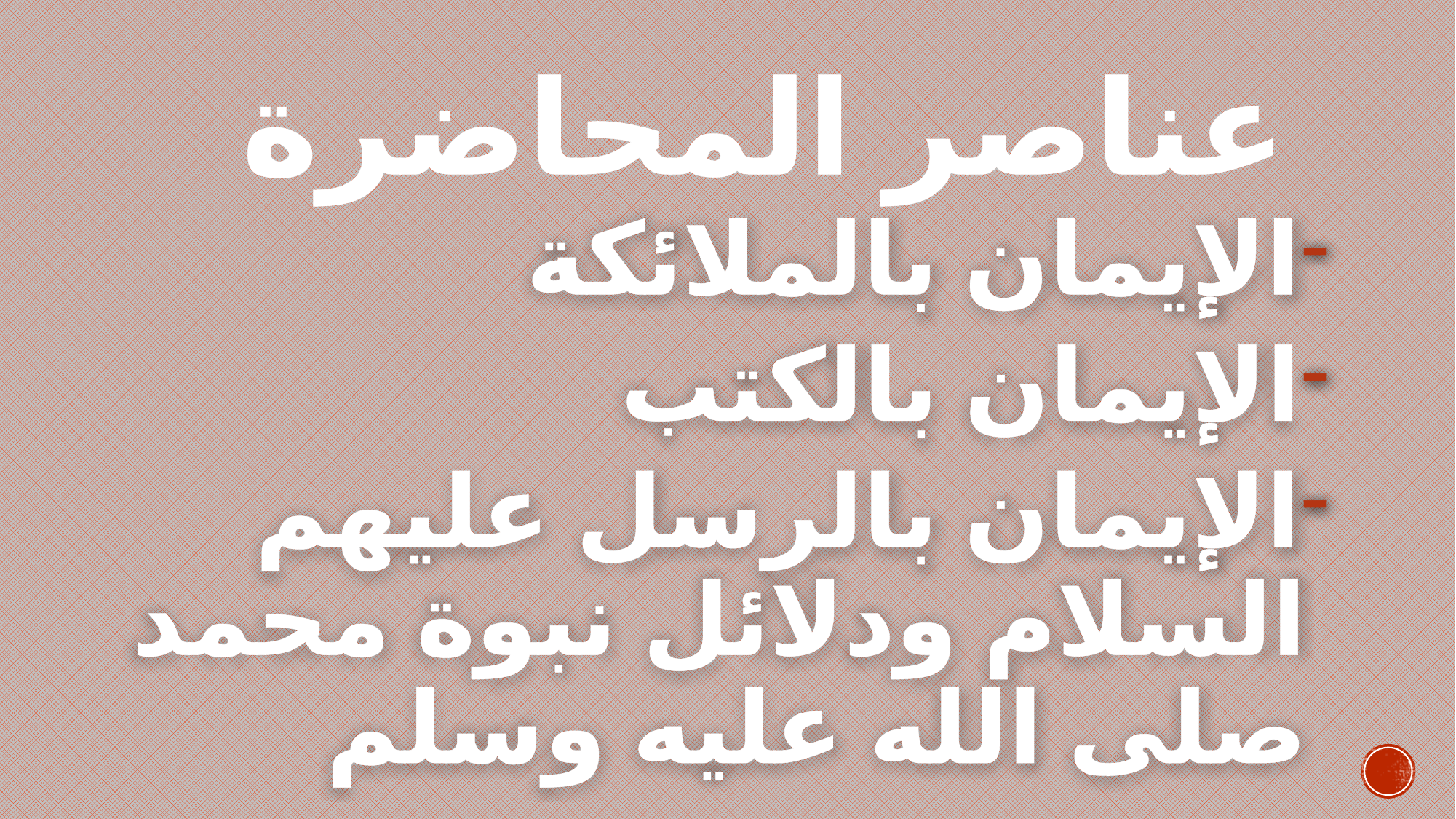

# عناصر المحاضرة
الإيمان بالملائكة
الإيمان بالكتب
الإيمان بالرسل عليهم السلام ودلائل نبوة محمد صلى الله عليه وسلم